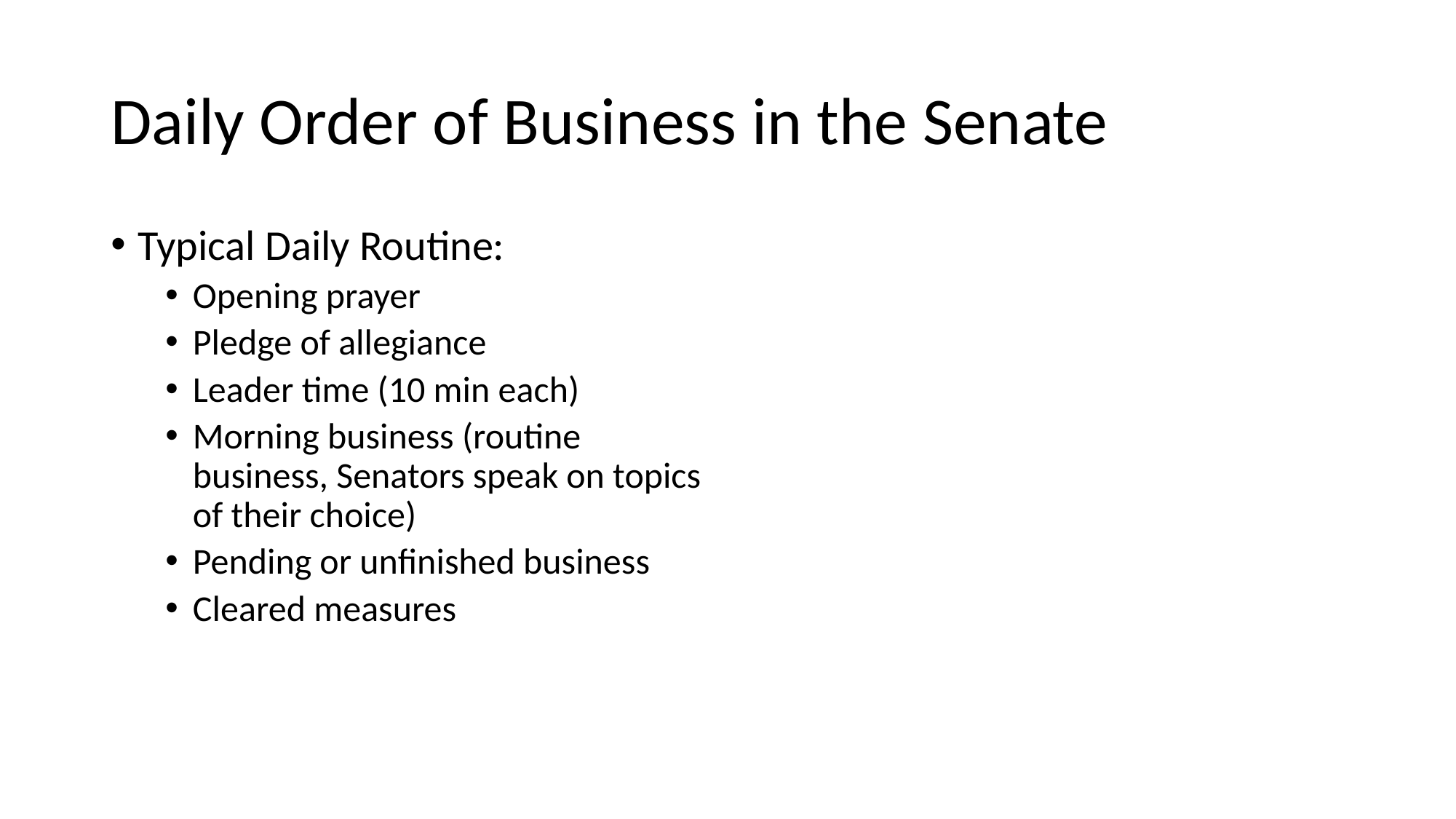

# Daily Order of Business in the Senate
Typical Daily Routine:
Opening prayer
Pledge of allegiance
Leader time (10 min each)
Morning business (routine business, Senators speak on topics of their choice)
Pending or unfinished business
Cleared measures